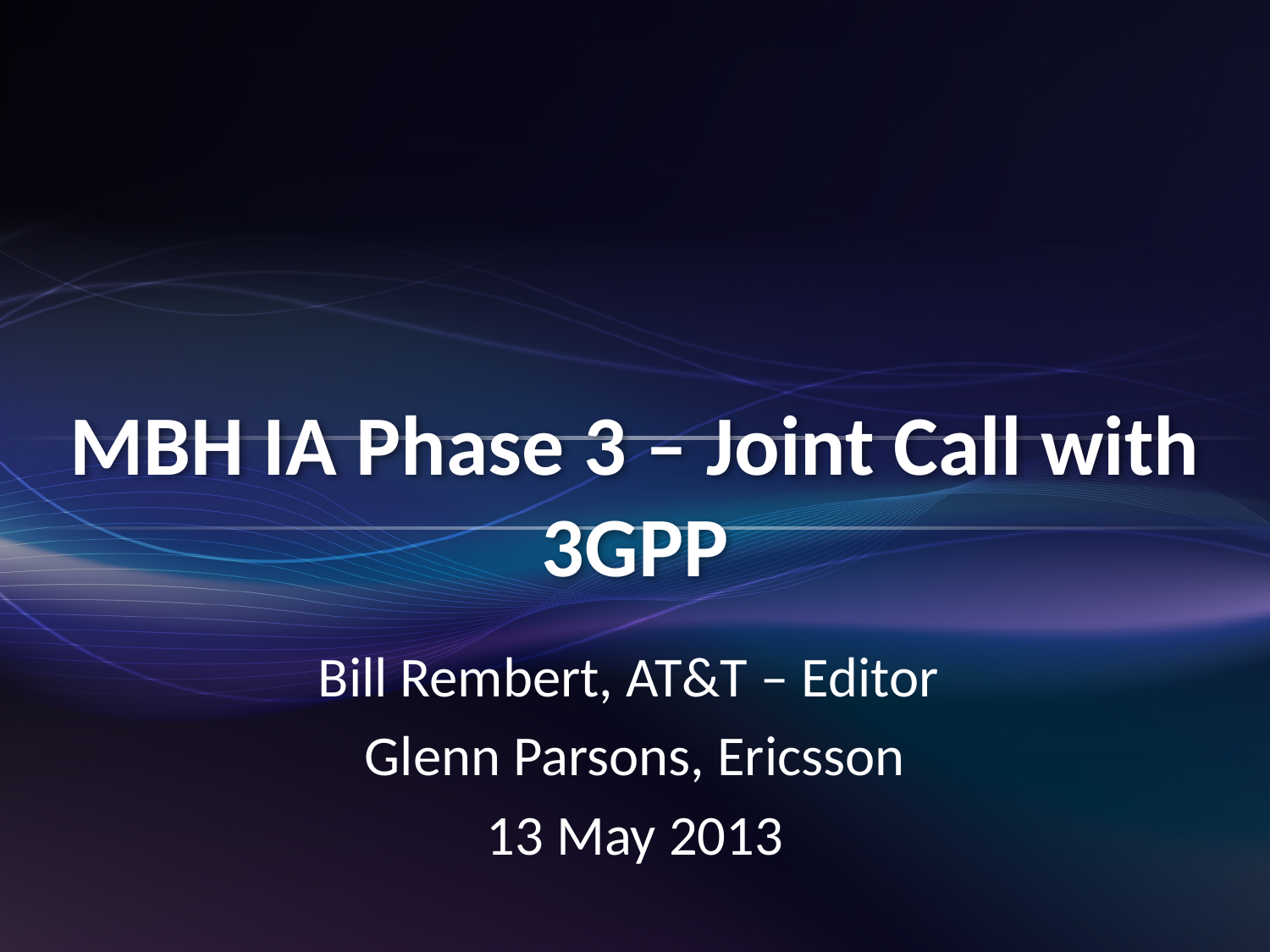

# MBH IA Phase 3 – Joint Call with 3GPP
Bill Rembert, AT&T – Editor
Glenn Parsons, Ericsson
13 May 2013